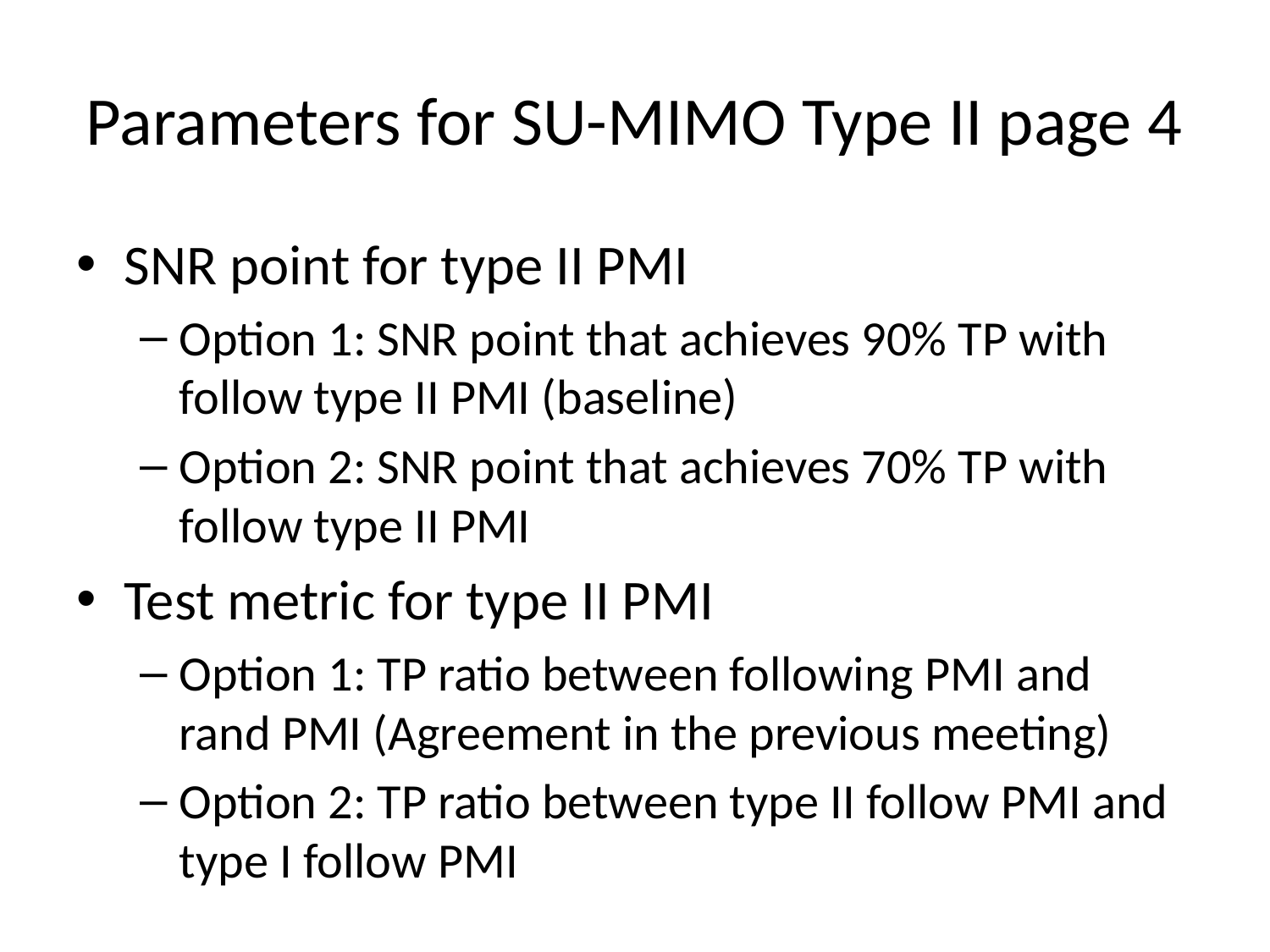

# Parameters for SU-MIMO Type II page 4
SNR point for type II PMI
Option 1: SNR point that achieves 90% TP with follow type II PMI (baseline)
Option 2: SNR point that achieves 70% TP with follow type II PMI
Test metric for type II PMI
Option 1: TP ratio between following PMI and rand PMI (Agreement in the previous meeting)
Option 2: TP ratio between type II follow PMI and type I follow PMI